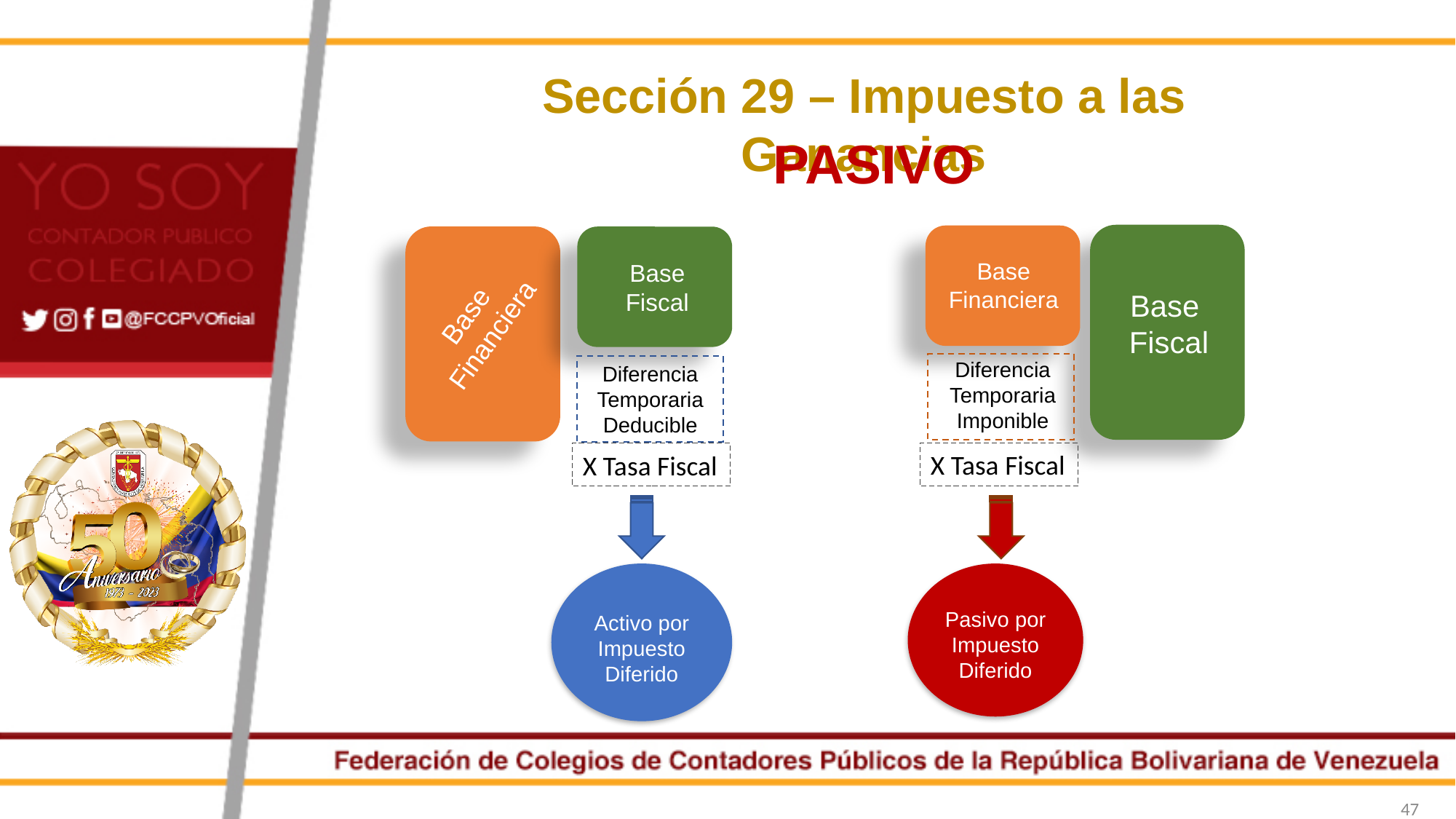

Sección 29 – Impuesto a las Ganancias
PASIVO

Base
Fiscal

Base Financiera

Base Financiera

Base Fiscal
Diferencia Temporaria Imponible

Diferencia Temporaria Deducible

X Tasa Fiscal
X Tasa Fiscal

Activo por Impuesto Diferido

Pasivo por Impuesto Diferido
47